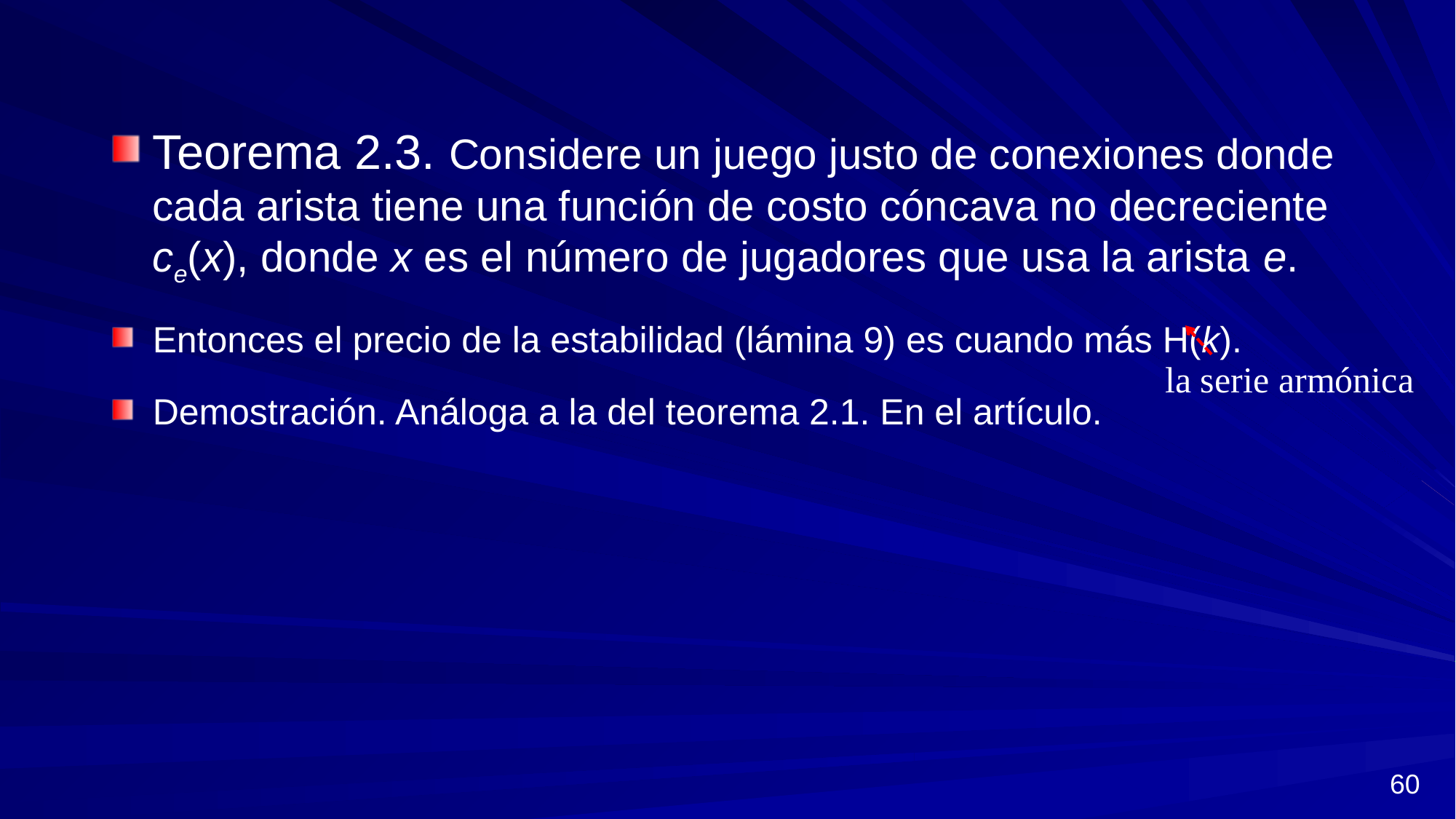

Teorema 2.3. Considere un juego justo de conexiones donde cada arista tiene una función de costo cóncava no decreciente ce(x), donde x es el número de jugadores que usa la arista e.

Entonces el precio de la estabilidad (lámina 9) es cuando más H(k).

Demostración. Análoga a la del teorema 2.1. En el artículo.
la serie armónica
60